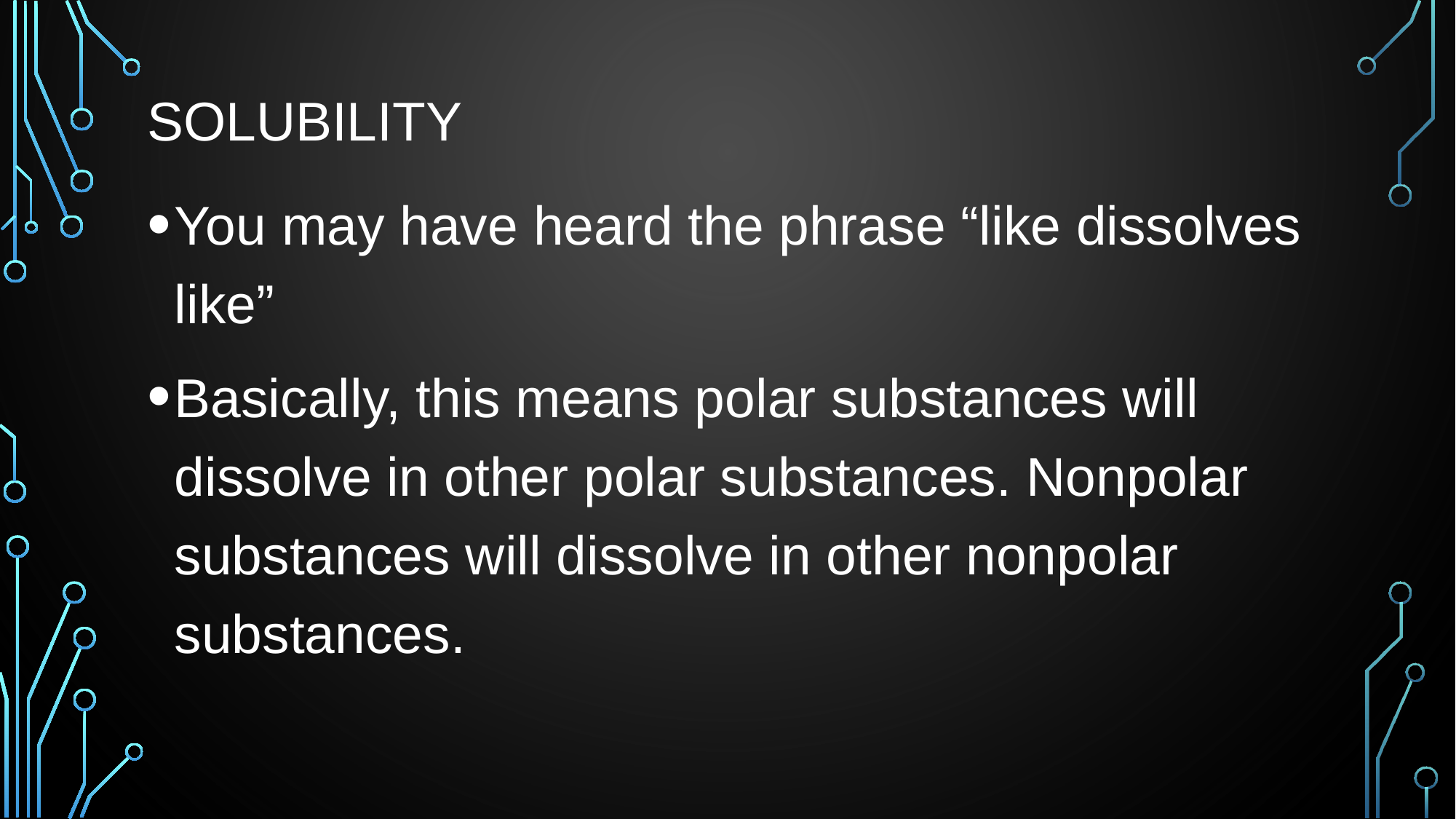

# Solubility
You may have heard the phrase “like dissolves like”
Basically, this means polar substances will dissolve in other polar substances. Nonpolar substances will dissolve in other nonpolar substances.